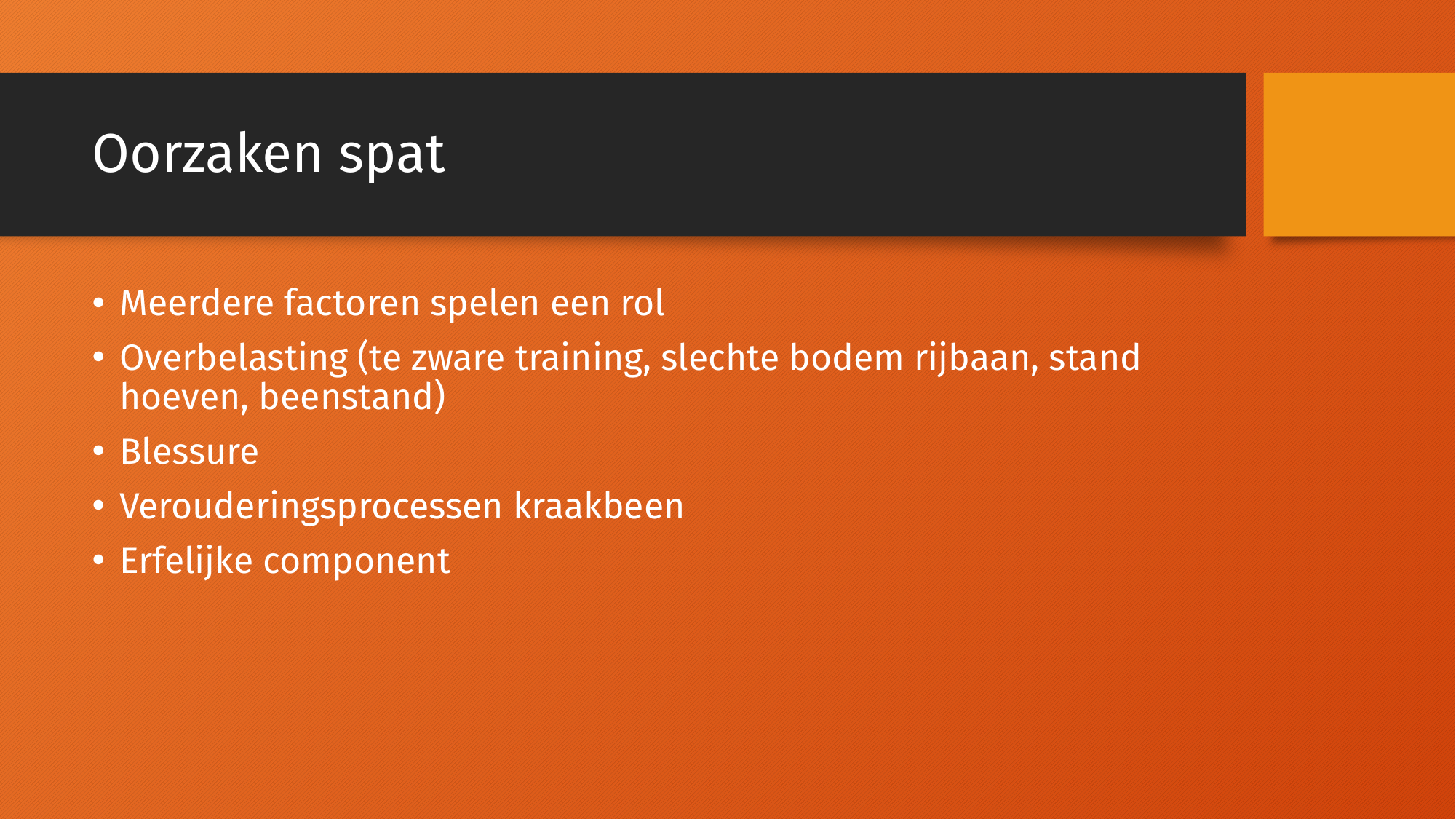

# Oorzaken spat
Meerdere factoren spelen een rol
Overbelasting (te zware training, slechte bodem rijbaan, stand hoeven, beenstand)
Blessure
Verouderingsprocessen kraakbeen
Erfelijke component